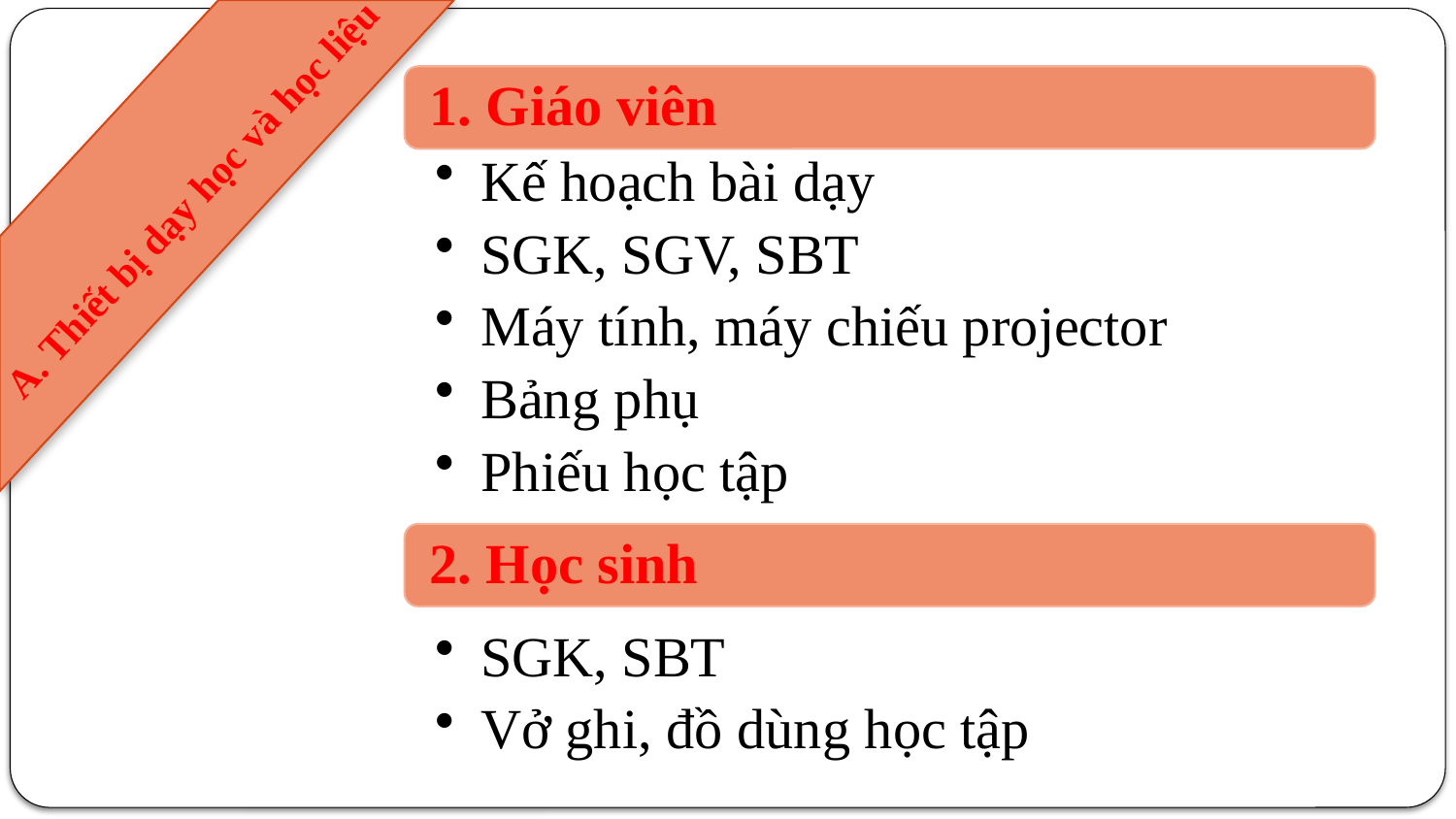

1. Giáo viên
Kế hoạch bài dạy
SGK, SGV, SBT
Máy tính, máy chiếu projector
Bảng phụ
Phiếu học tập

2. Học sinh
SGK, SBT
Vở ghi, đồ dùng học tập
A. Thiết bị dạy học và học liệu